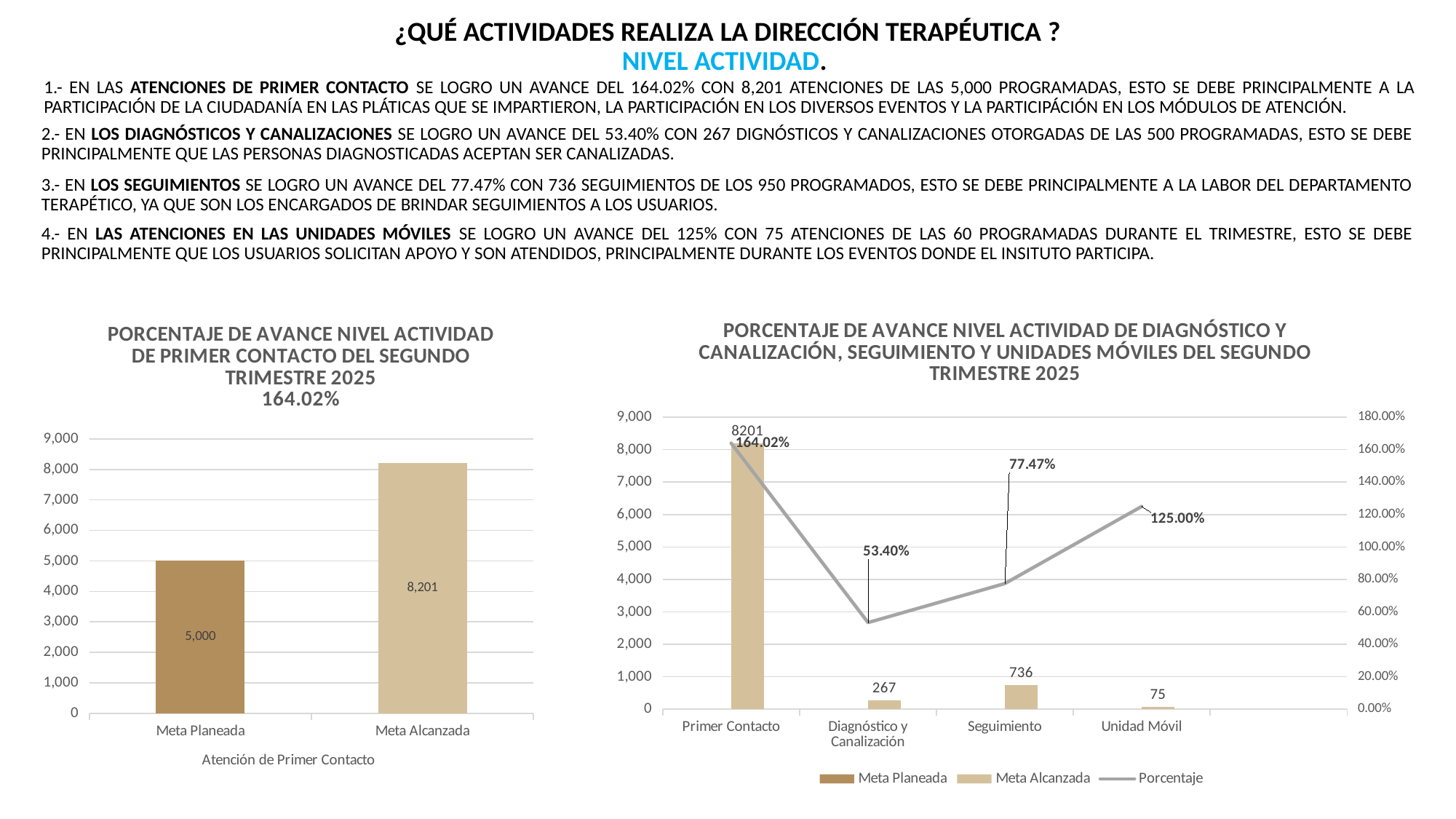

¿QUÉ ACTIVIDADES REALIZA LA DIRECCIÓN TERAPÉUTICA ? NIVEL ACTIVIDAD.
1.- EN LAS ATENCIONES DE PRIMER CONTACTO SE LOGRO UN AVANCE DEL 164.02% CON 8,201 ATENCIONES DE LAS 5,000 PROGRAMADAS, ESTO SE DEBE PRINCIPALMENTE A LA PARTICIPACIÓN DE LA CIUDADANÍA EN LAS PLÁTICAS QUE SE IMPARTIERON, LA PARTICIPACIÓN EN LOS DIVERSOS EVENTOS Y LA PARTICIPÁCIÓN EN LOS MÓDULOS DE ATENCIÓN.
2.- EN LOS DIAGNÓSTICOS Y CANALIZACIONES SE LOGRO UN AVANCE DEL 53.40% CON 267 DIGNÓSTICOS Y CANALIZACIONES OTORGADAS DE LAS 500 PROGRAMADAS, ESTO SE DEBE PRINCIPALMENTE QUE LAS PERSONAS DIAGNOSTICADAS ACEPTAN SER CANALIZADAS.
3.- EN LOS SEGUIMIENTOS SE LOGRO UN AVANCE DEL 77.47% CON 736 SEGUIMIENTOS DE LOS 950 PROGRAMADOS, ESTO SE DEBE PRINCIPALMENTE A LA LABOR DEL DEPARTAMENTO TERAPÉTICO, YA QUE SON LOS ENCARGADOS DE BRINDAR SEGUIMIENTOS A LOS USUARIOS.
4.- EN LAS ATENCIONES EN LAS UNIDADES MÓVILES SE LOGRO UN AVANCE DEL 125% CON 75 ATENCIONES DE LAS 60 PROGRAMADAS DURANTE EL TRIMESTRE, ESTO SE DEBE PRINCIPALMENTE QUE LOS USUARIOS SOLICITAN APOYO Y SON ATENDIDOS, PRINCIPALMENTE DURANTE LOS EVENTOS DONDE EL INSITUTO PARTICIPA.

### Chart: PORCENTAJE DE AVANCE NIVEL ACTIVIDAD DE PRIMER CONTACTO DEL SEGUNDO TRIMESTRE 2025
164.02%

| Category | Atención de Primer Contacto |
|---|---|
| Meta Planeada | 5000.0 |
| Meta Alcanzada | 8201.0 |

### Chart: PORCENTAJE DE AVANCE NIVEL ACTIVIDAD DE DIAGNÓSTICO Y CANALIZACIÓN, SEGUIMIENTO Y UNIDADES MÓVILES DEL SEGUNDO TRIMESTRE 2025

| Category | Meta Planeada | Meta Alcanzada | Porcentaje |
|---|---|---|---|
| Primer Contacto | 5000.0 | 8201.0 | 1.6402 |
| Diagnóstico y Canalización | 500.0 | 267.0 | 0.534 |
| Seguimiento | 950.0 | 736.0 | 0.7747368421052632 |
| Unidad Móvil | 60.0 | 75.0 | 1.25 |